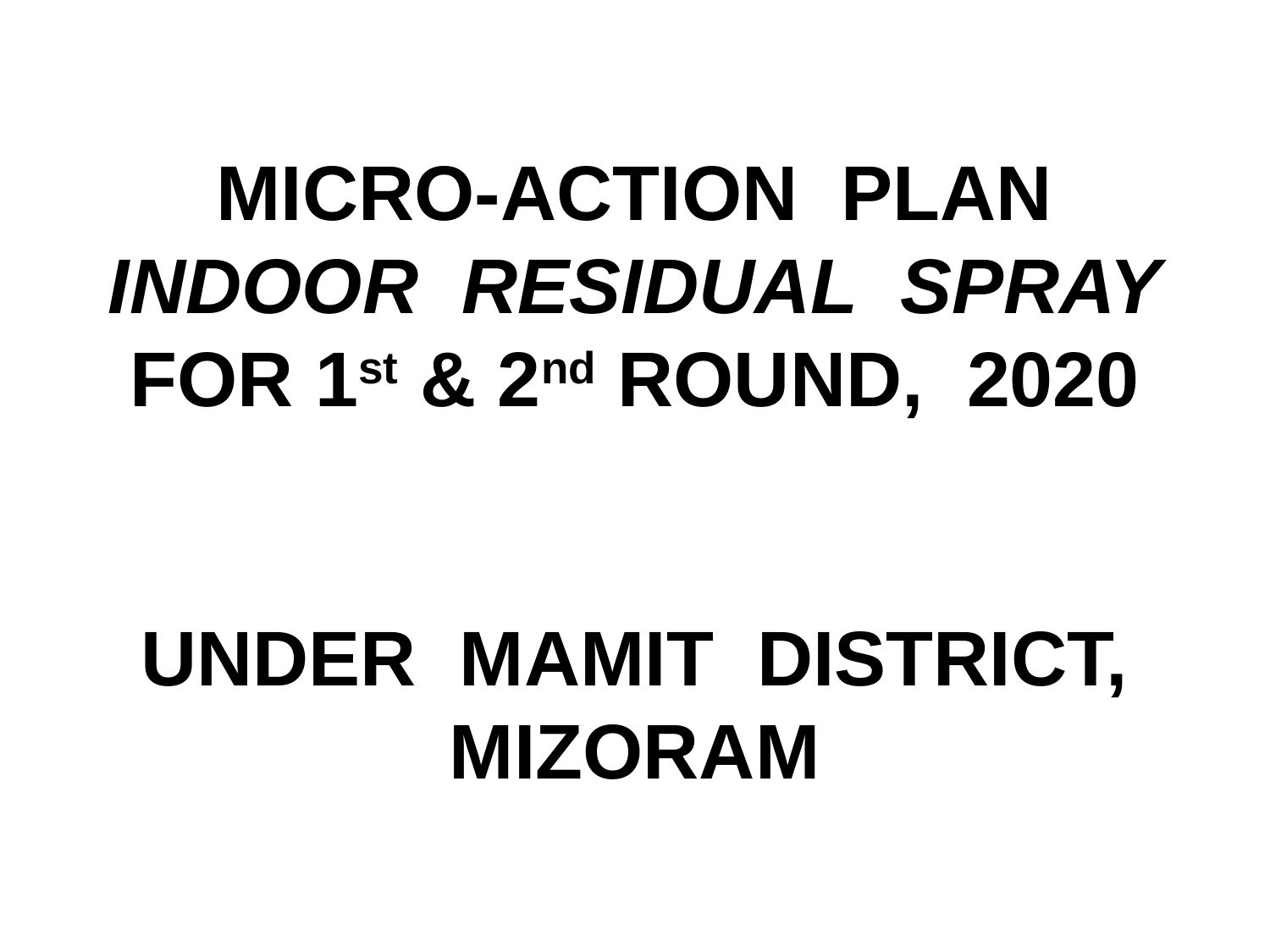

# MICRO-ACTION  PLAN INDOOR  RESIDUAL  SPRAY FOR 1st & 2nd ROUND,  2020 UNDER  MAMIT  DISTRICT, MIZORAM